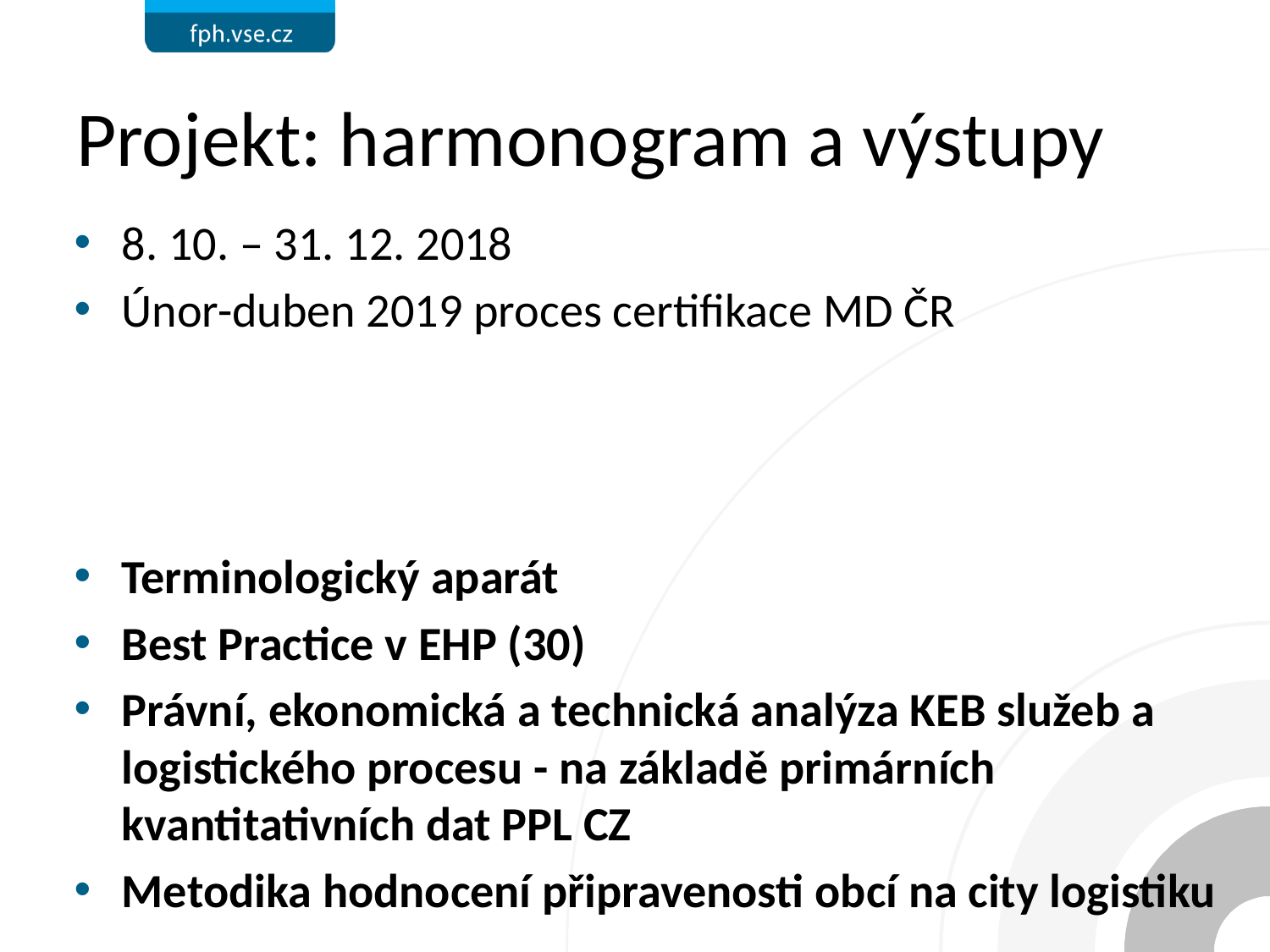

# Projekt: harmonogram a výstupy
8. 10. – 31. 12. 2018
Únor-duben 2019 proces certifikace MD ČR

Terminologický aparát
Best Practice v EHP (30)
Právní, ekonomická a technická analýza KEB služeb a logistického procesu - na základě primárních kvantitativních dat PPL CZ
Metodika hodnocení připravenosti obcí na city logistiku